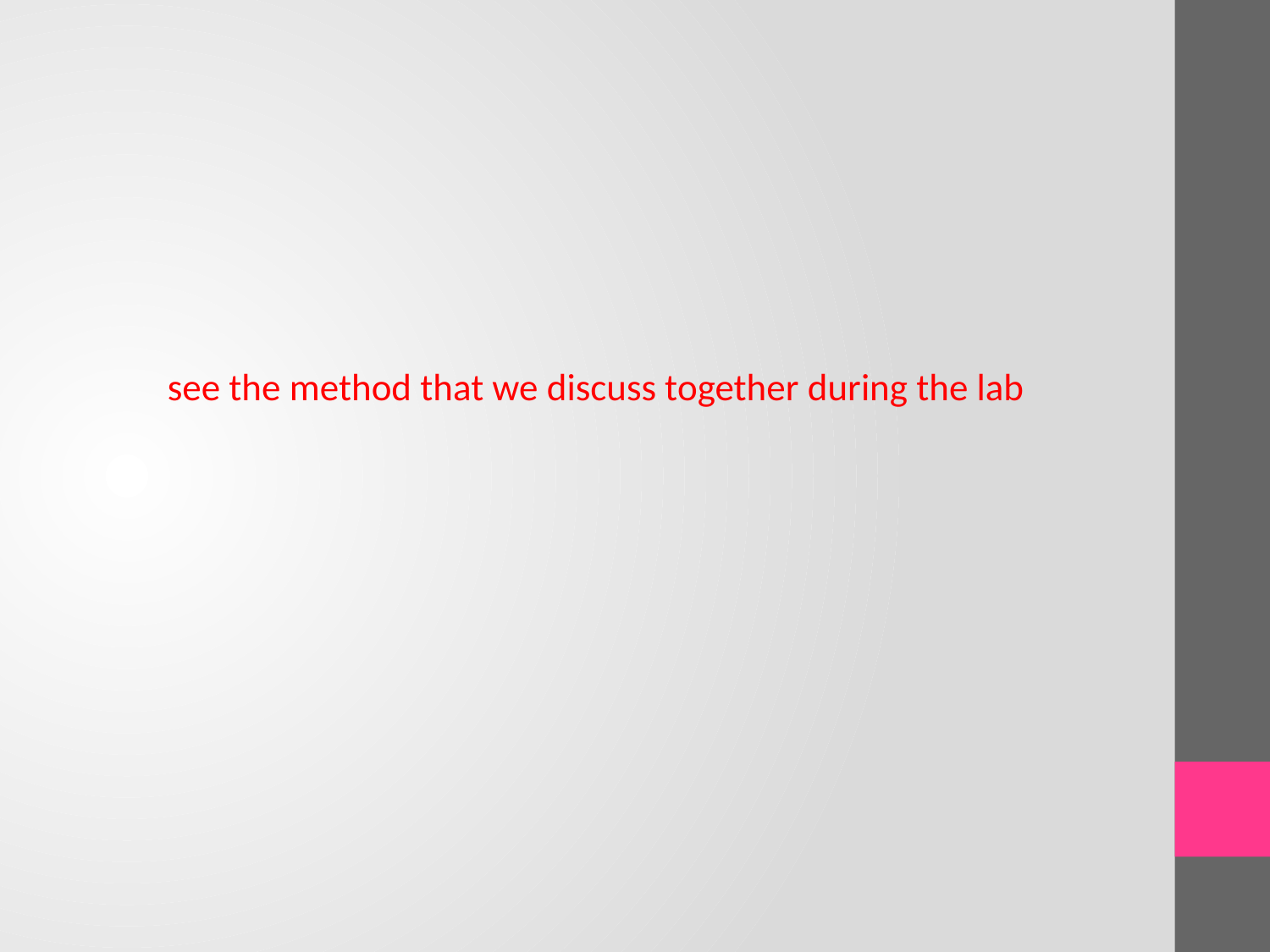

#
see the method that we discuss together during the lab